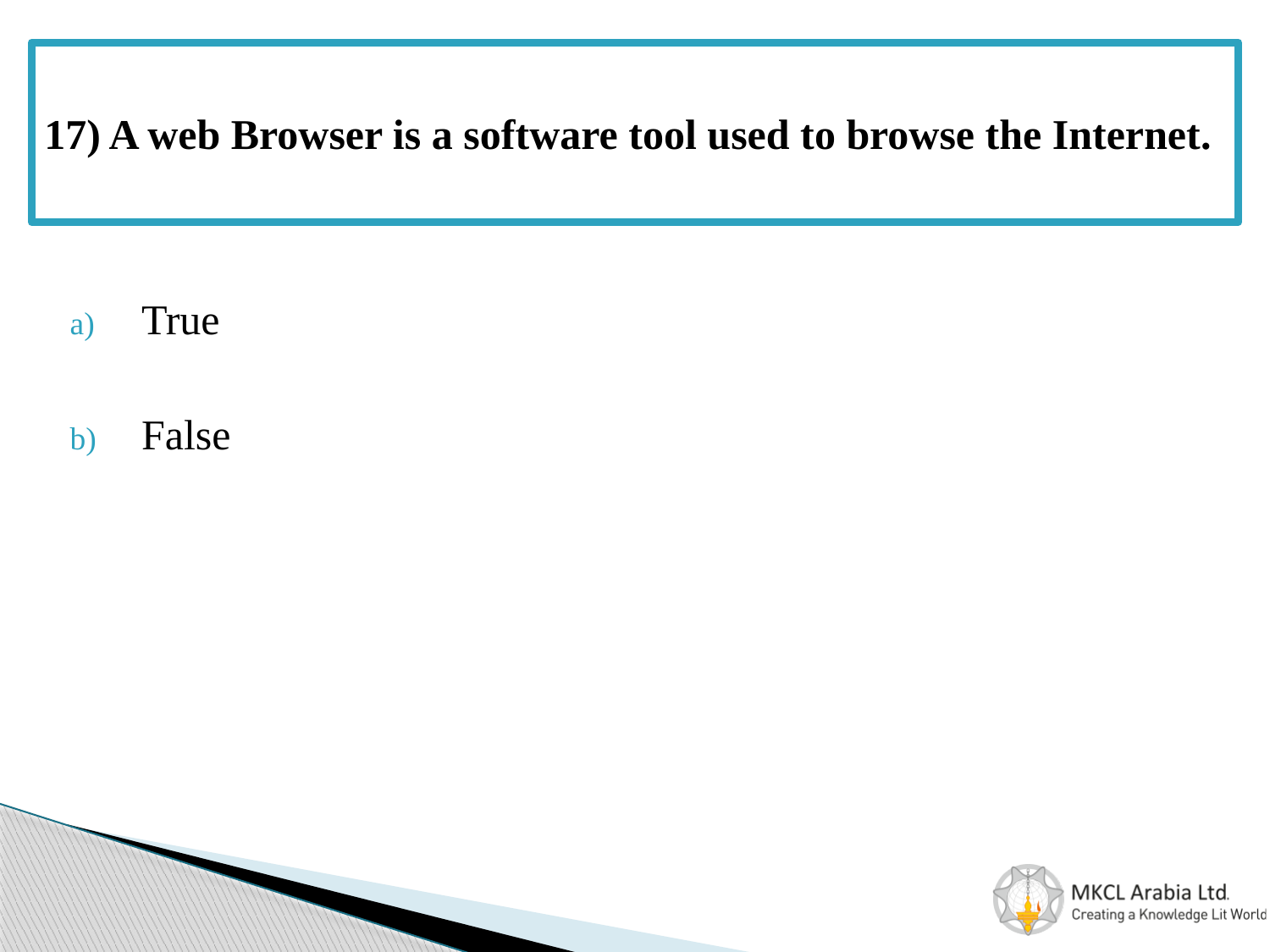

# 17) A web Browser is a software tool used to browse the Internet.
True

False